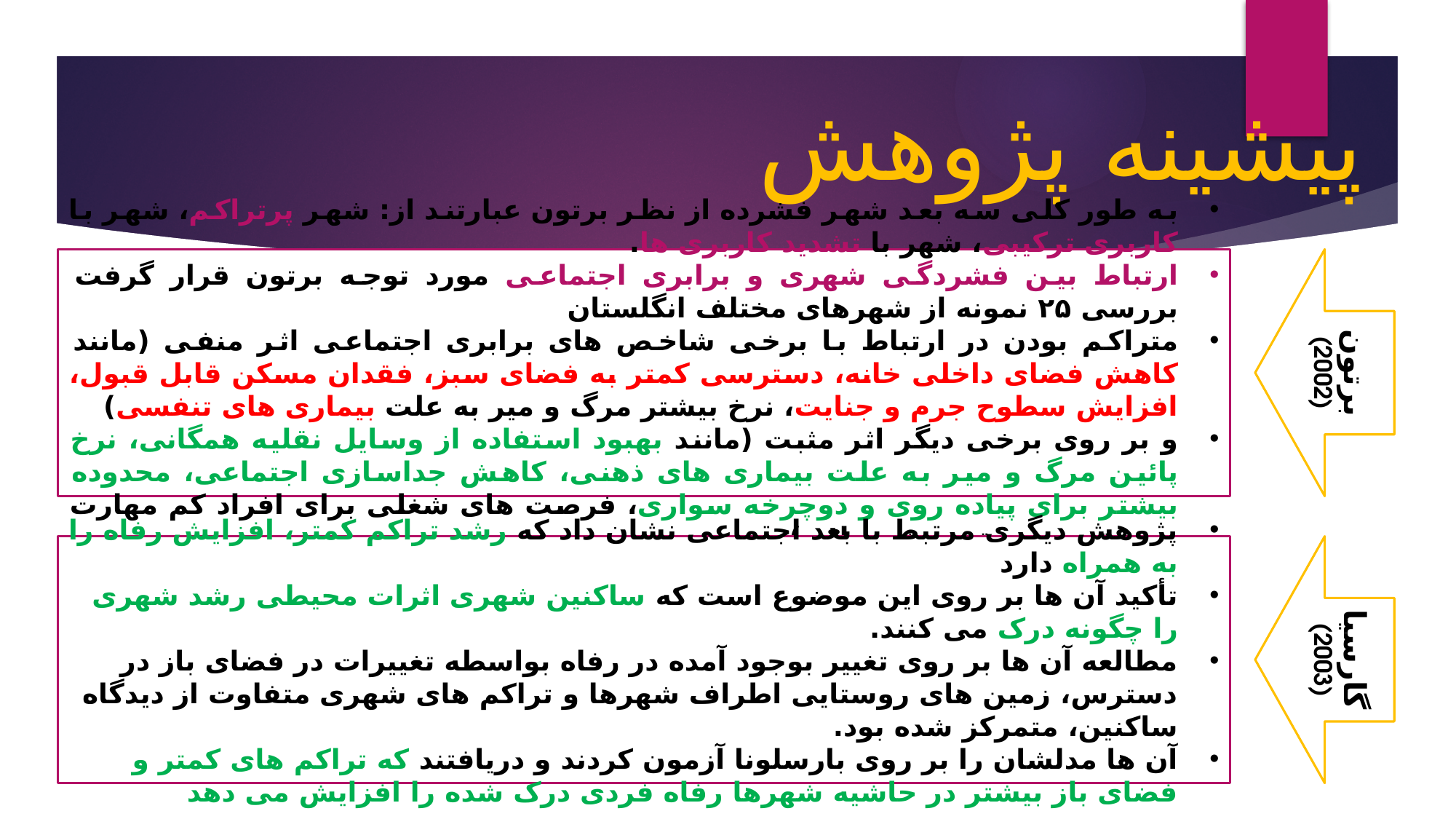

پیشینه پژوهش
به طور کلی سه بعد شهر فشرده از نظر برتون عبارتند از: شهر پرتراکم، شهر با کاربری ترکیبی، شهر با تشدید کاربری ها.
ارتباط بین فشردگی شهری و برابری اجتماعی مورد توجه برتون قرار گرفت بررسی ۲۵ نمونه از شهرهای مختلف انگلستان
متراکم بودن در ارتباط با برخی شاخص های برابری اجتماعی اثر منفی (مانند کاهش فضای داخلی خانه، دسترسی کمتر به فضای سبز، فقدان مسکن قابل قبول، افزایش سطوح جرم و جنایت، نرخ بیشتر مرگ و میر به علت بیماری های تنفسی)
و بر روی برخی دیگر اثر مثبت (مانند بهبود استفاده از وسایل نقليه همگانی، نرخ پائین مرگ و میر به علت بیماری های ذهنی، کاهش جداسازی اجتماعی، محدوده بیشتر برای پیاده روی و دوچرخه سواری، فرصت های شغلی برای افراد کم مهارت و دسترسی بهتر به تسهیلات)
برتون
(2002)
پژوهش دیگری مرتبط با بعد اجتماعی نشان داد که رشد تراکم کمتر، افزایش رفاه را به همراه دارد
تأكید آن ها بر روی این موضوع است که ساکنین شهری اثرات محیطی رشد شهری را چگونه درک می کنند.
مطالعه آن ها بر روی تغییر بوجود آمده در رفاه بواسطه تغییرات در فضای باز در دسترس، زمین های روستایی اطراف شهرها و تراکم های شهری متفاوت از دیدگاه ساکنین، متمرکز شده بود.
آن ها مدلشان را بر روی بارسلونا آزمون کردند و دریافتند که تراکم های کمتر و فضای باز بیشتر در حاشیه شهرها رفاه فردی درک شده را افزایش می دهد
گارسیا
(2003)